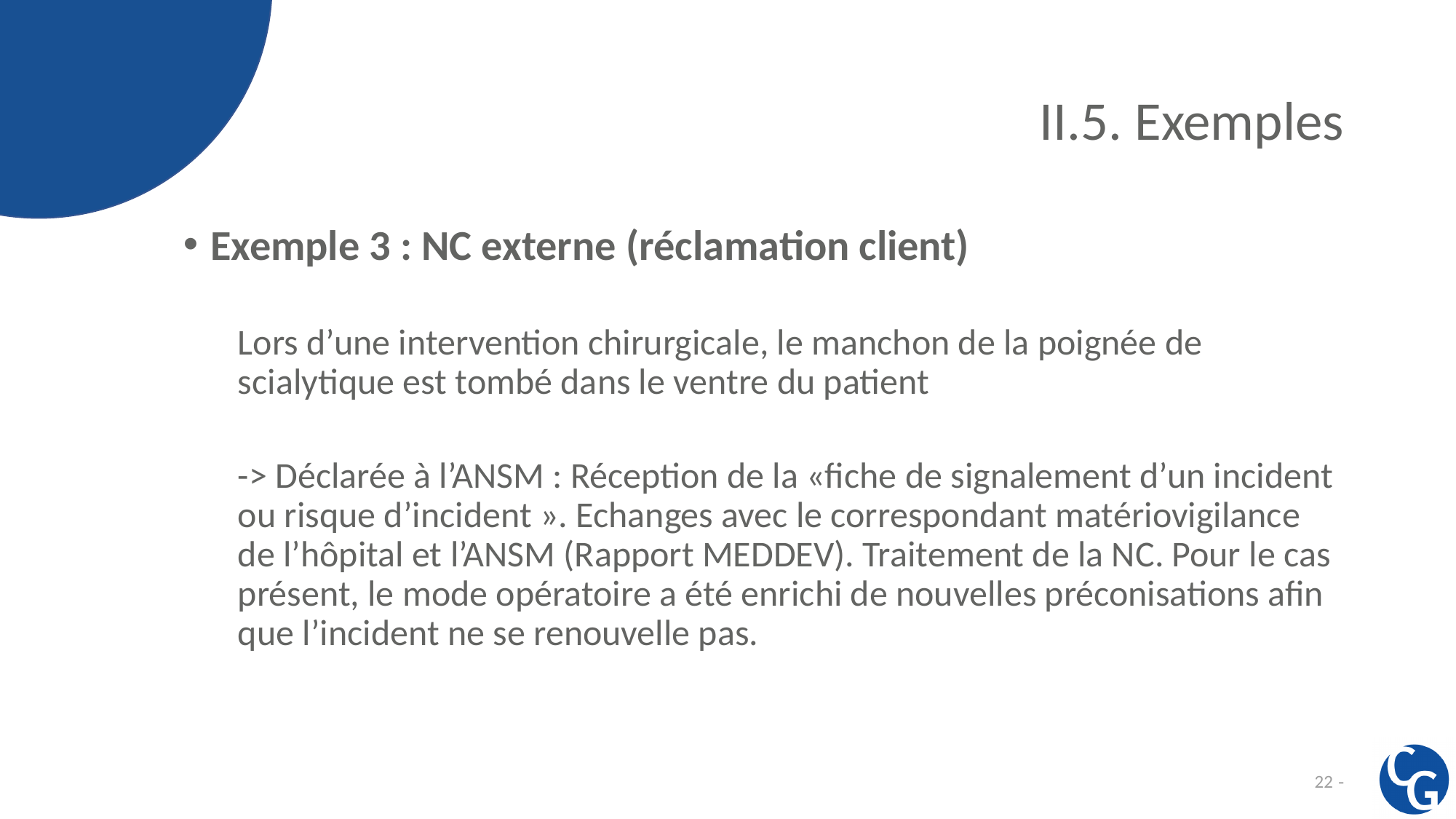

# II.5. Exemples
Exemple 3 : NC externe (réclamation client)

Lors d’une intervention chirurgicale, le manchon de la poignée de scialytique est tombé dans le ventre du patient

-> Déclarée à l’ANSM : Réception de la «fiche de signalement d’un incident ou risque d’incident ». Echanges avec le correspondant matériovigilance de l’hôpital et l’ANSM (Rapport MEDDEV). Traitement de la NC. Pour le cas présent, le mode opératoire a été enrichi de nouvelles préconisations afin que l’incident ne se renouvelle pas.

22 -